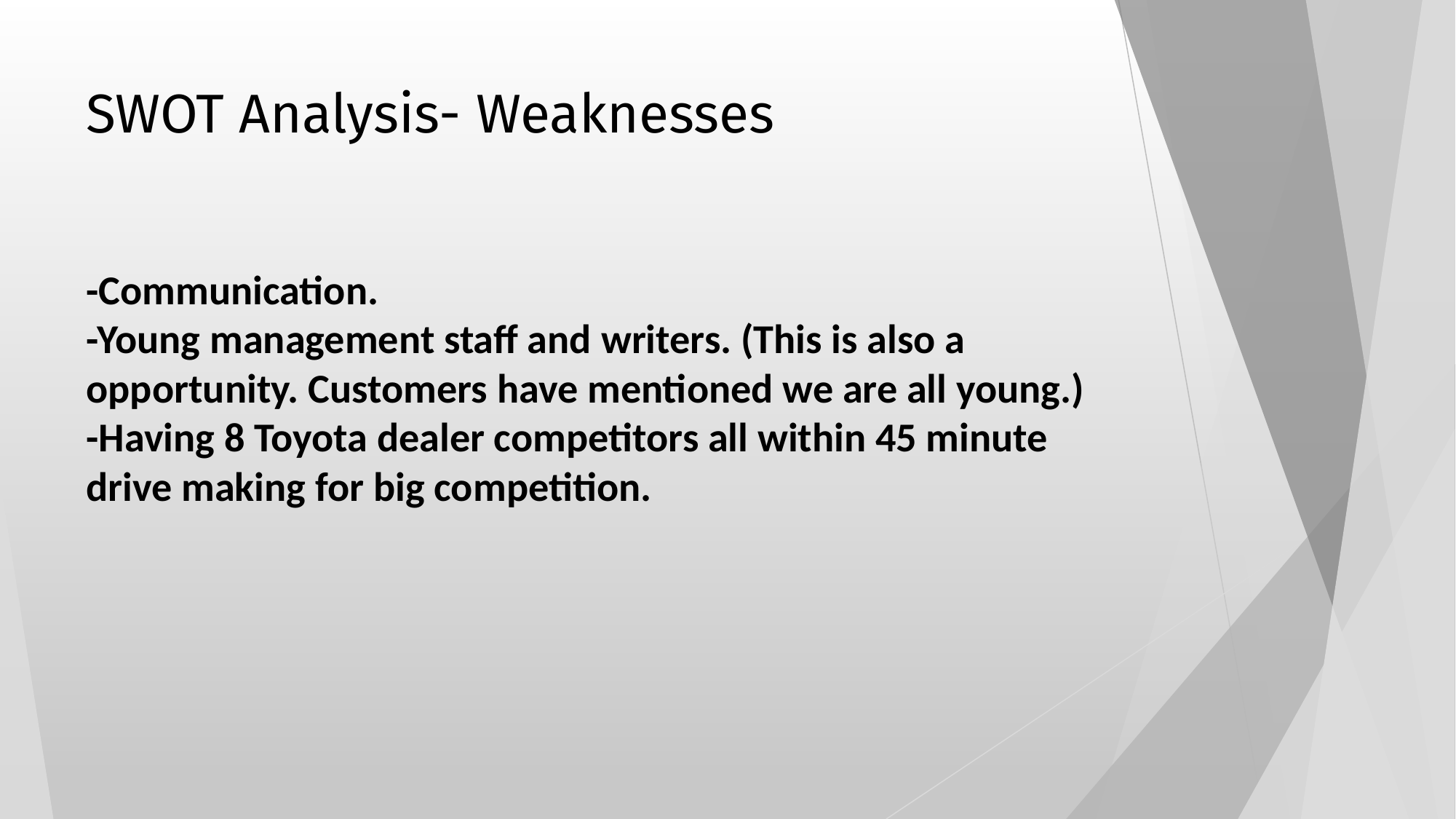

# SWOT Analysis- Weaknesses
-Communication.
-Young management staff and writers. (This is also a opportunity. Customers have mentioned we are all young.)
-Having 8 Toyota dealer competitors all within 45 minute drive making for big competition.